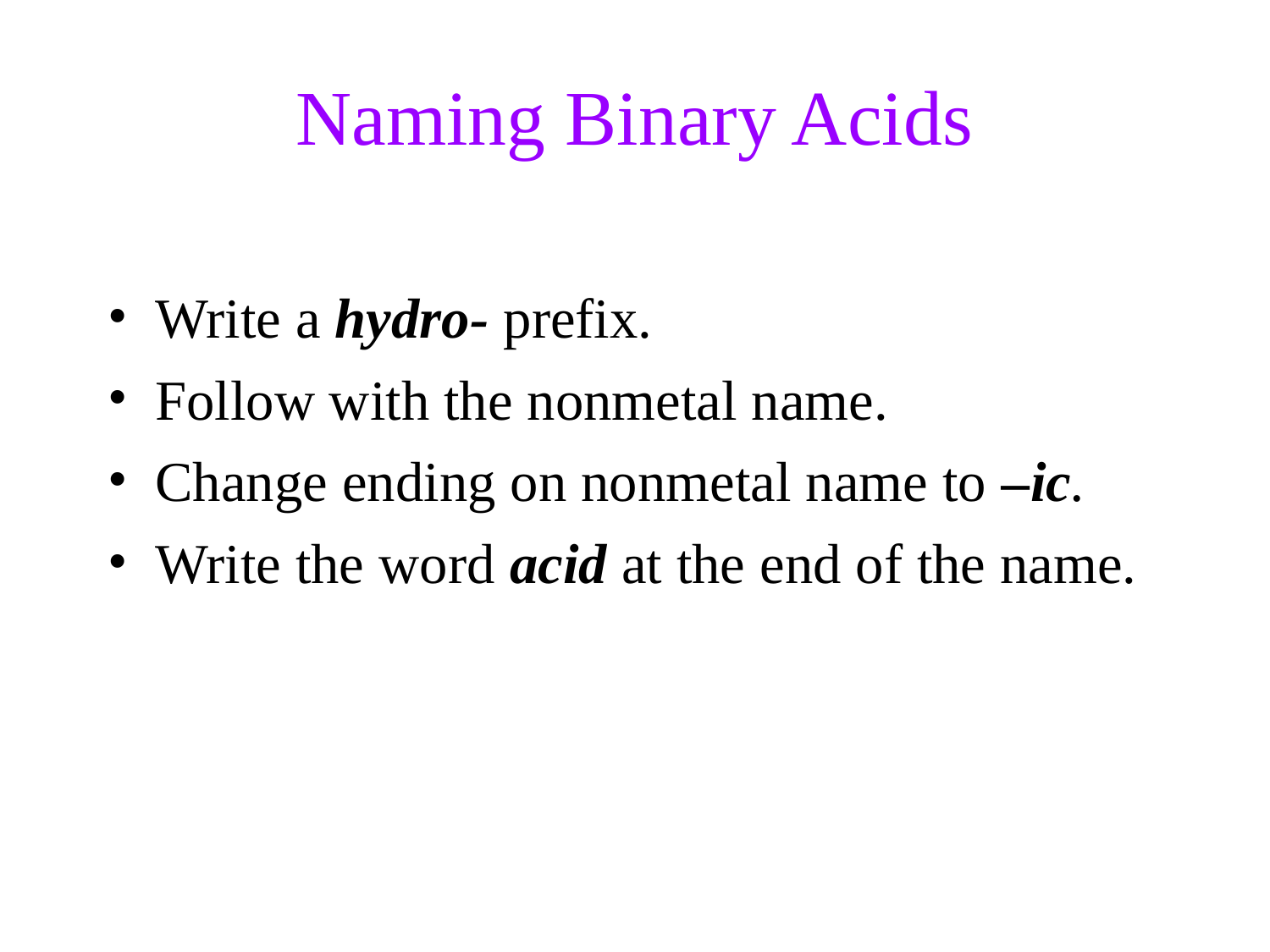

Naming Binary Acids
Write a hydro- prefix.
Follow with the nonmetal name.
Change ending on nonmetal name to –ic.
Write the word acid at the end of the name.